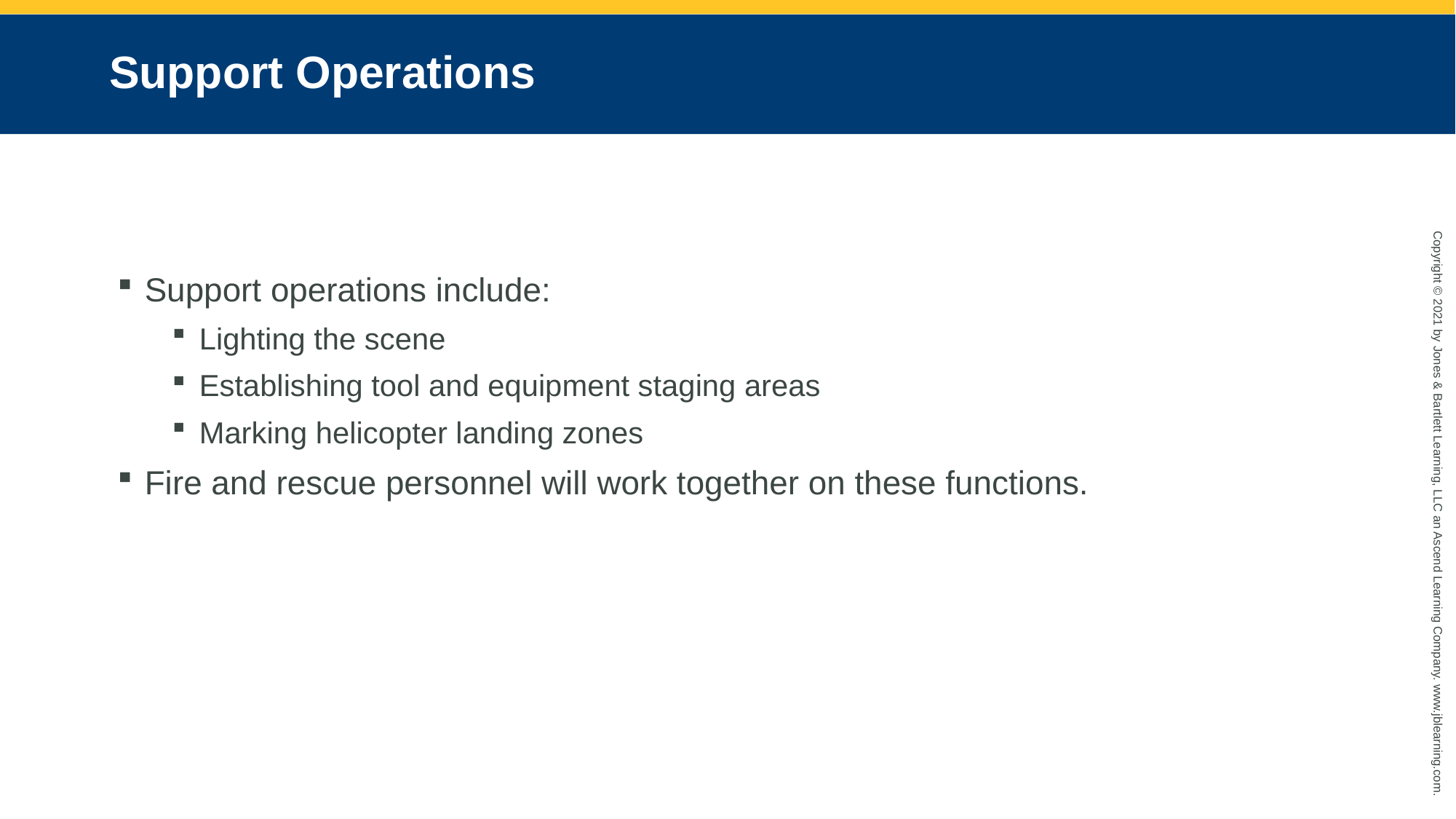

# Support Operations
Support operations include:
Lighting the scene
Establishing tool and equipment staging areas
Marking helicopter landing zones
Fire and rescue personnel will work together on these functions.